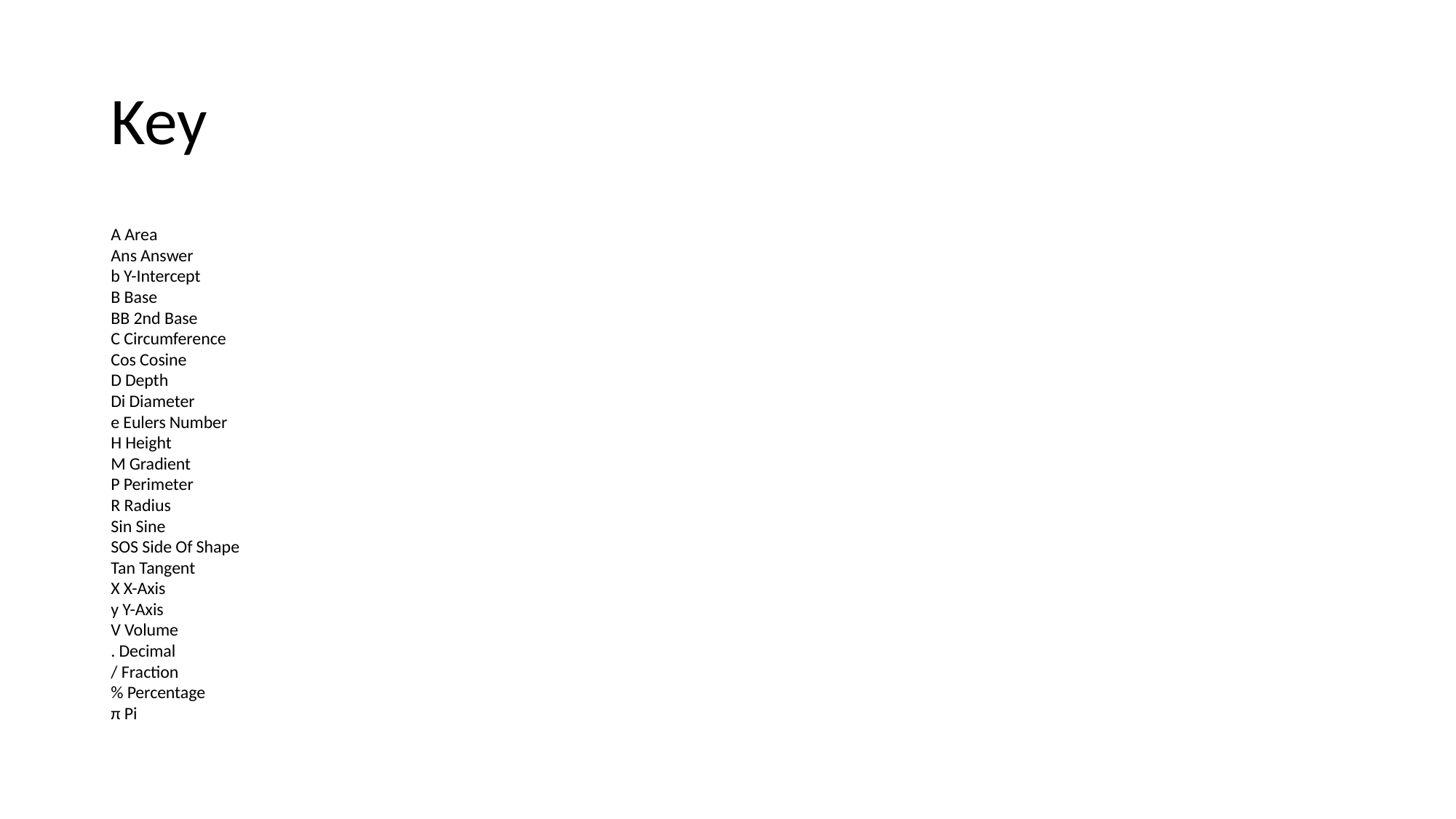

# Key
A Area
Ans Answer
b Y-Intercept
B Base
BB 2nd Base
C Circumference
Cos Cosine
D Depth
Di Diameter
e Eulers Number
H Height
M Gradient
P Perimeter
R Radius
Sin Sine
SOS Side Of Shape
Tan Tangent
X X-Axis
y Y-Axis
V Volume
. Decimal
/ Fraction
% Percentage
π Pi